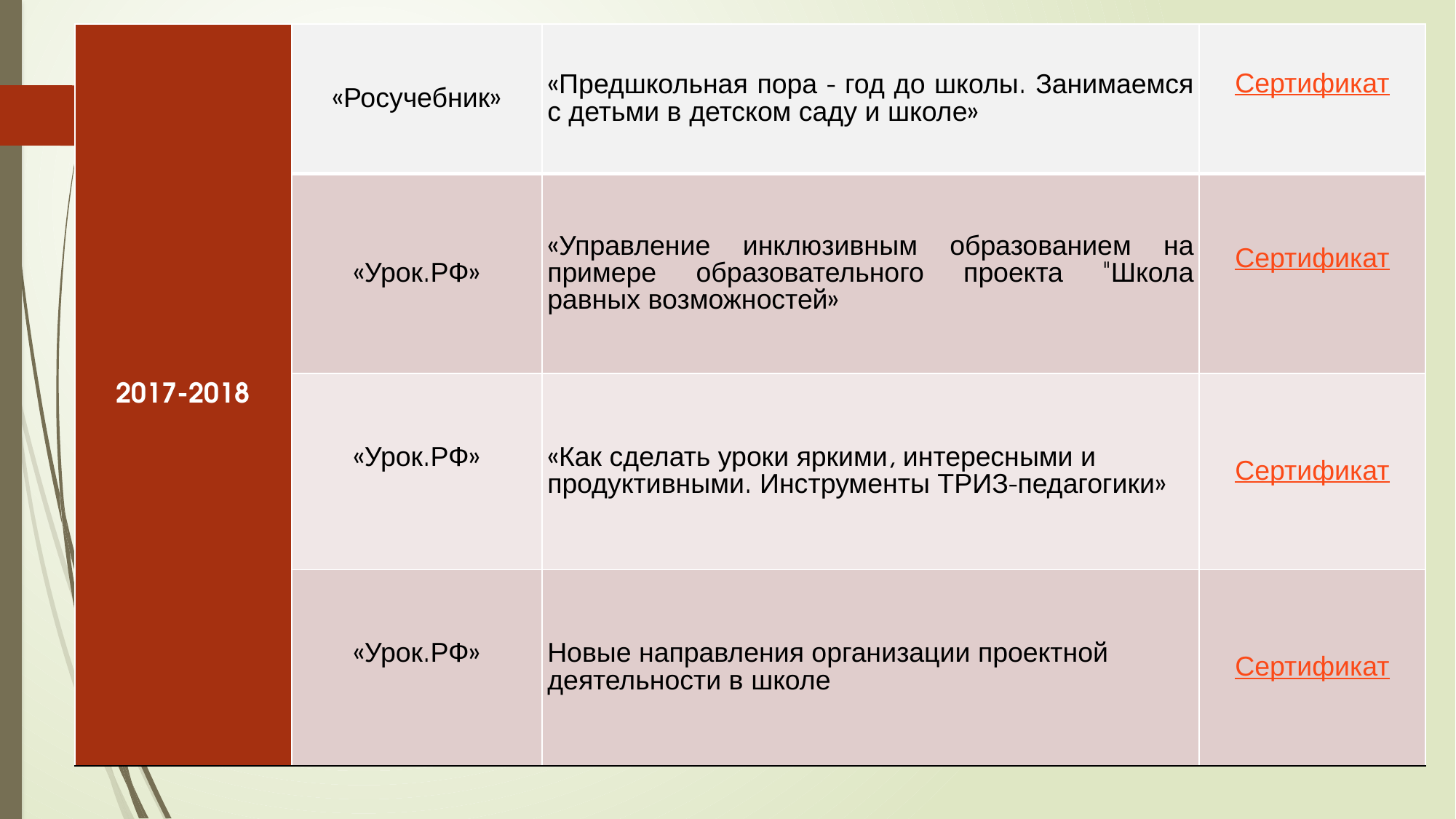

| 2017-2018 | «Росучебник» | «Предшкольная пора - год до школы. Занимаемся с детьми в детском саду и школе» | Сертификат |
| --- | --- | --- | --- |
|  | «Урок.РФ» | «Управление инклюзивным образованием на примере образовательного проекта "Школа равных возможностей» | Сертификат |
|  | «Урок.РФ» | «Как сделать уроки яркими, интересными и продуктивными. Инструменты ТРИЗ-педагогики» | Сертификат |
|  | «Урок.РФ» | Новые направления организации проектной деятельности в школе | Сертификат |